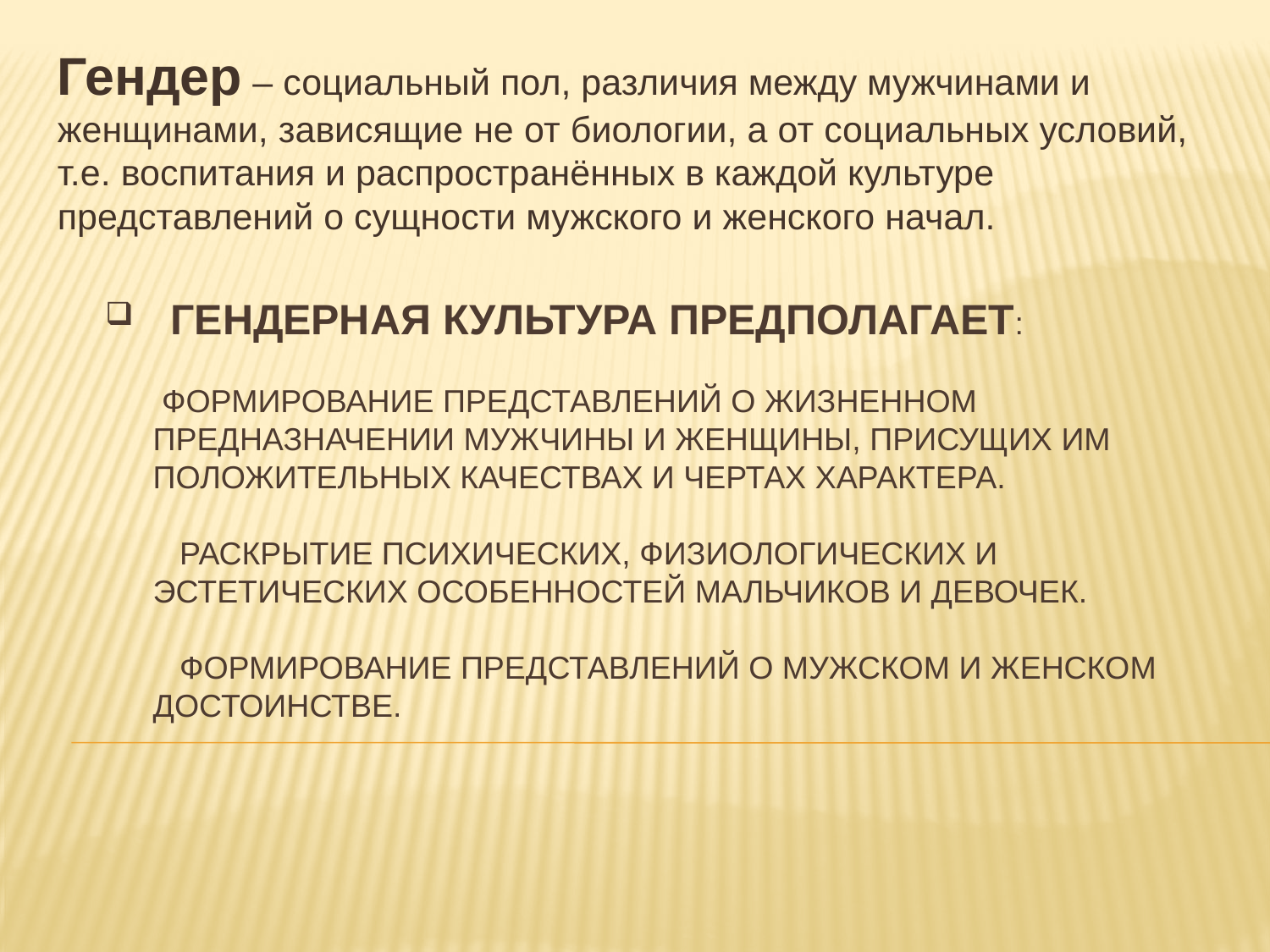

Гендер – социальный пол, различия между мужчинами и женщинами, зависящие не от биологии, а от социальных условий, т.е. воспитания и распространённых в каждой культуре представлений о сущности мужского и женского начал.
# Гендерная культура предполагает: формирование представлений о жизненном предназначении мужчины и женщины, присущих им положительных качествах и чертах характера. Раскрытие психических, физиологических и эстетических особенностей мальчиков и девочек. Формирование представлений о мужском и женском достоинстве.